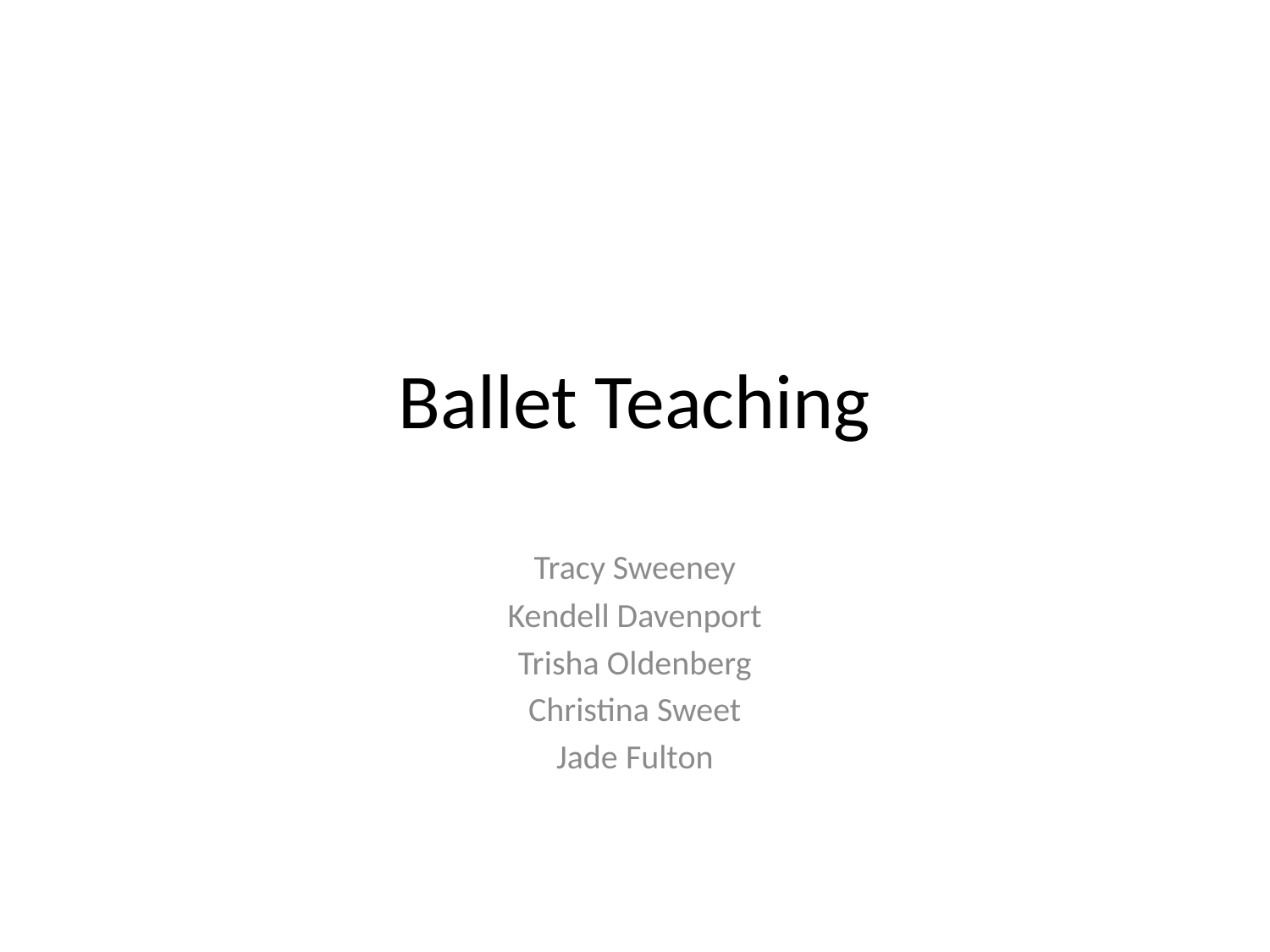

# Ballet Teaching
Tracy Sweeney
Kendell Davenport
Trisha Oldenberg
Christina Sweet
Jade Fulton